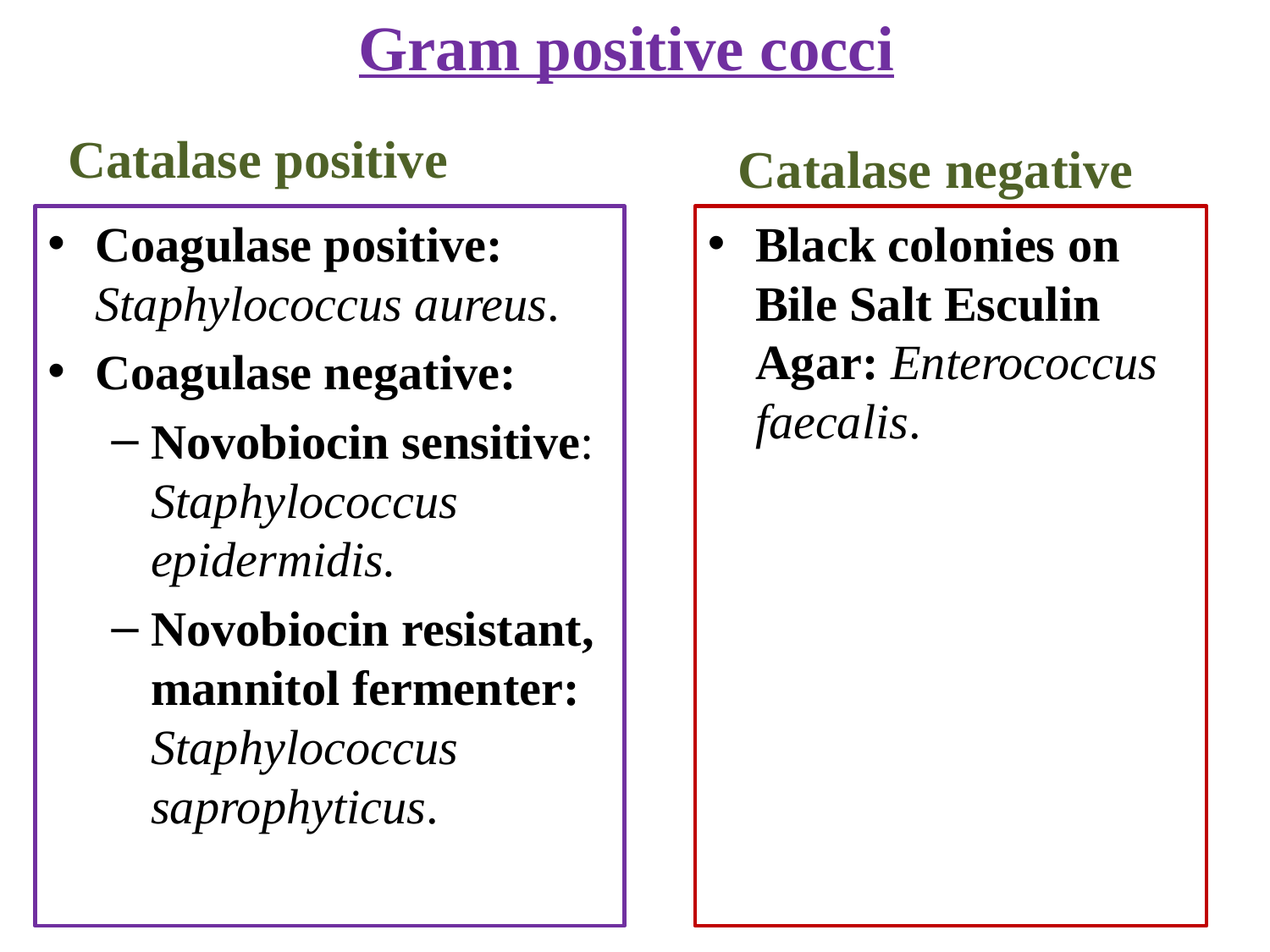

# Gram positive cocci
Catalase positive
Catalase negative
Coagulase positive: Staphylococcus aureus.
Coagulase negative:
Novobiocin sensitive: Staphylococcus epidermidis.
Novobiocin resistant, mannitol fermenter: Staphylococcus saprophyticus.
Black colonies on Bile Salt Esculin Agar: Enterococcus faecalis.